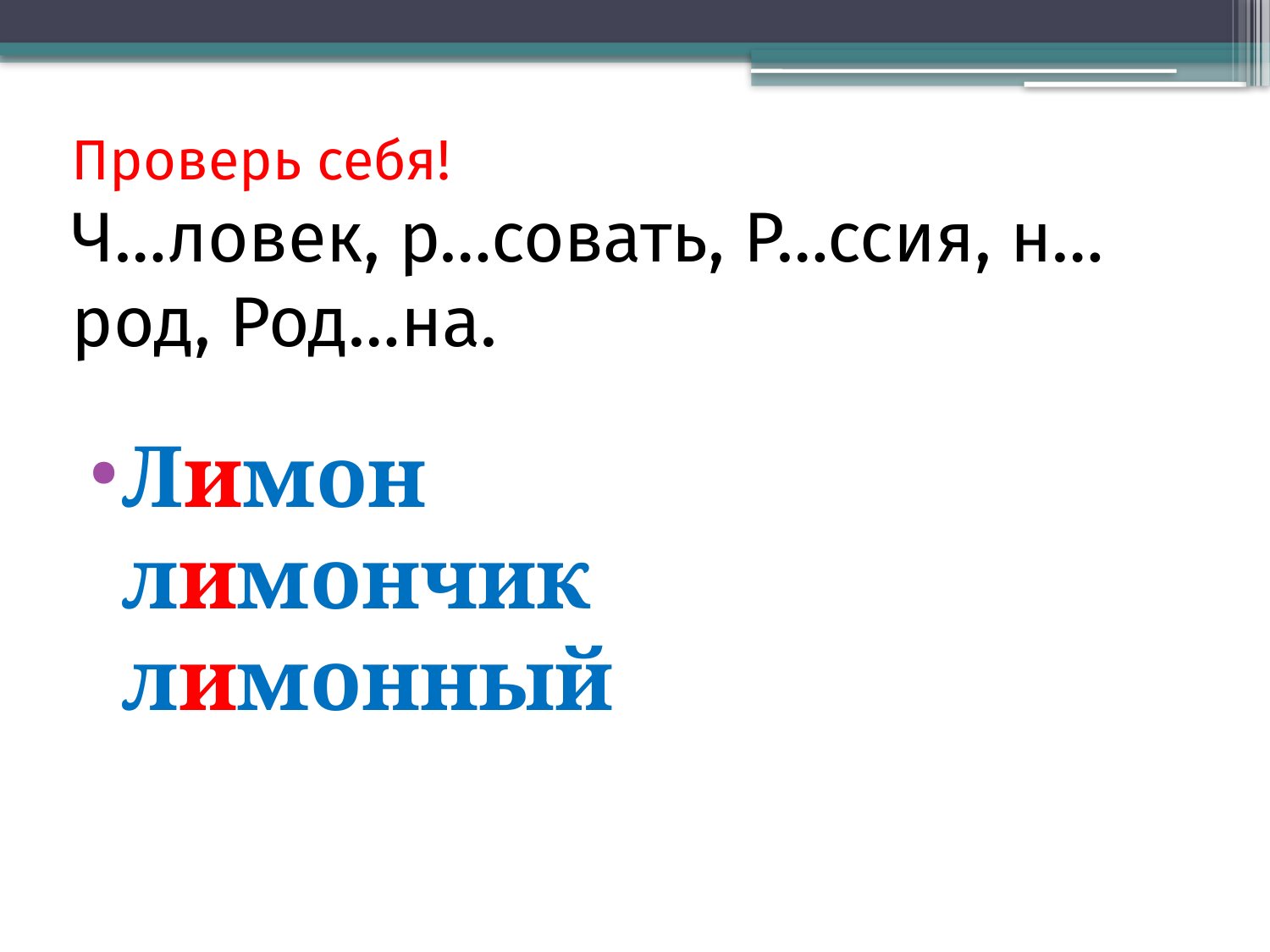

# Проверь себя! Ч…ловек, р…совать, Р…ссия, н…род, Род…на.
Лимон
лимончик
лимонный